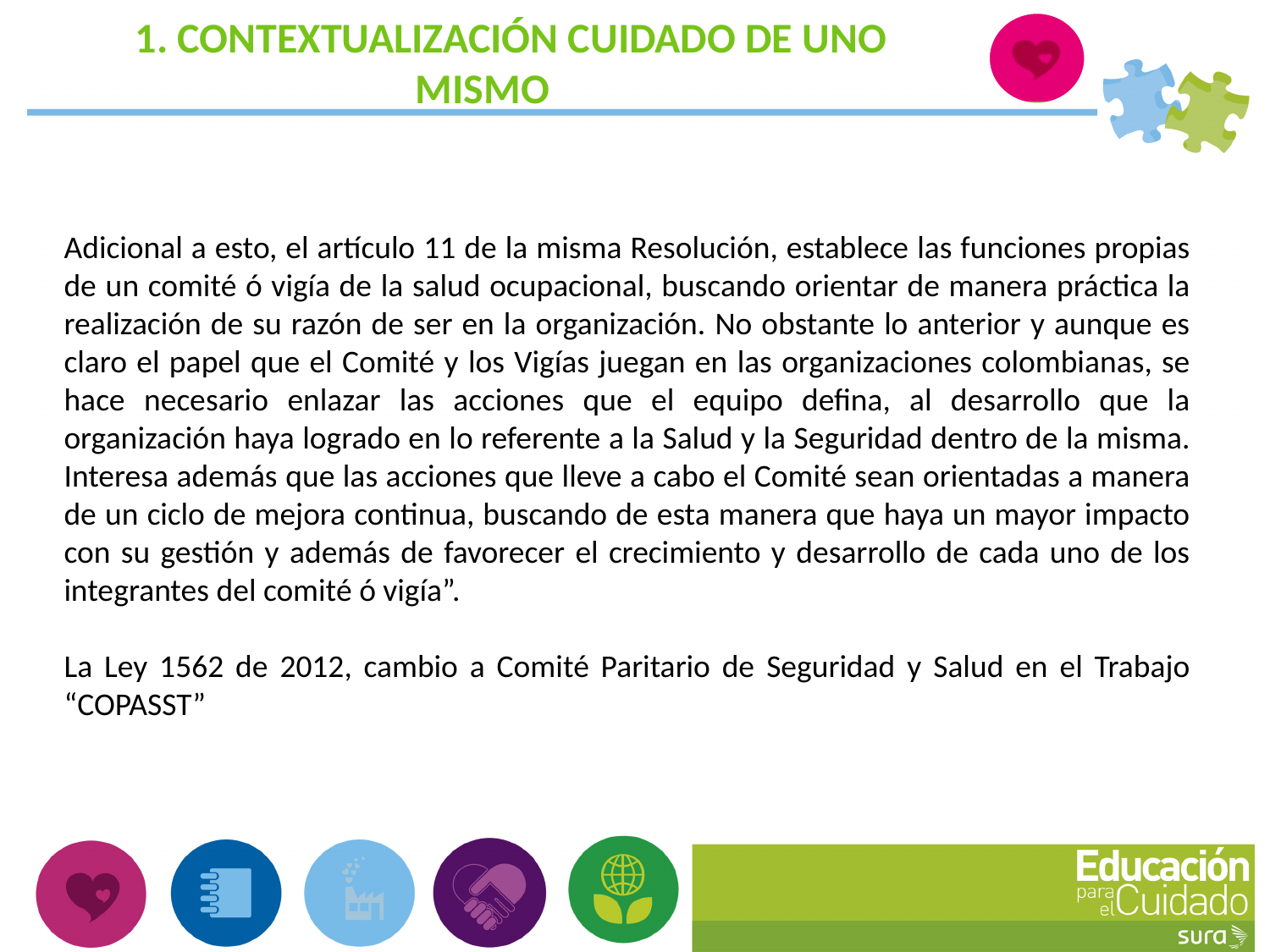

1. CONTEXTUALIZACIÓN CUIDADO DE UNO MISMO

Adicional a esto, el artículo 11 de la misma Resolución, establece las funciones propias de un comité ó vigía de la salud ocupacional, buscando orientar de manera práctica la realización de su razón de ser en la organización. No obstante lo anterior y aunque es claro el papel que el Comité y los Vigías juegan en las organizaciones colombianas, se hace necesario enlazar las acciones que el equipo defina, al desarrollo que la organización haya logrado en lo referente a la Salud y la Seguridad dentro de la misma. Interesa además que las acciones que lleve a cabo el Comité sean orientadas a manera de un ciclo de mejora continua, buscando de esta manera que haya un mayor impacto con su gestión y además de favorecer el crecimiento y desarrollo de cada uno de los integrantes del comité ó vigía”.

La Ley 1562 de 2012, cambio a Comité Paritario de Seguridad y Salud en el Trabajo “COPASST”